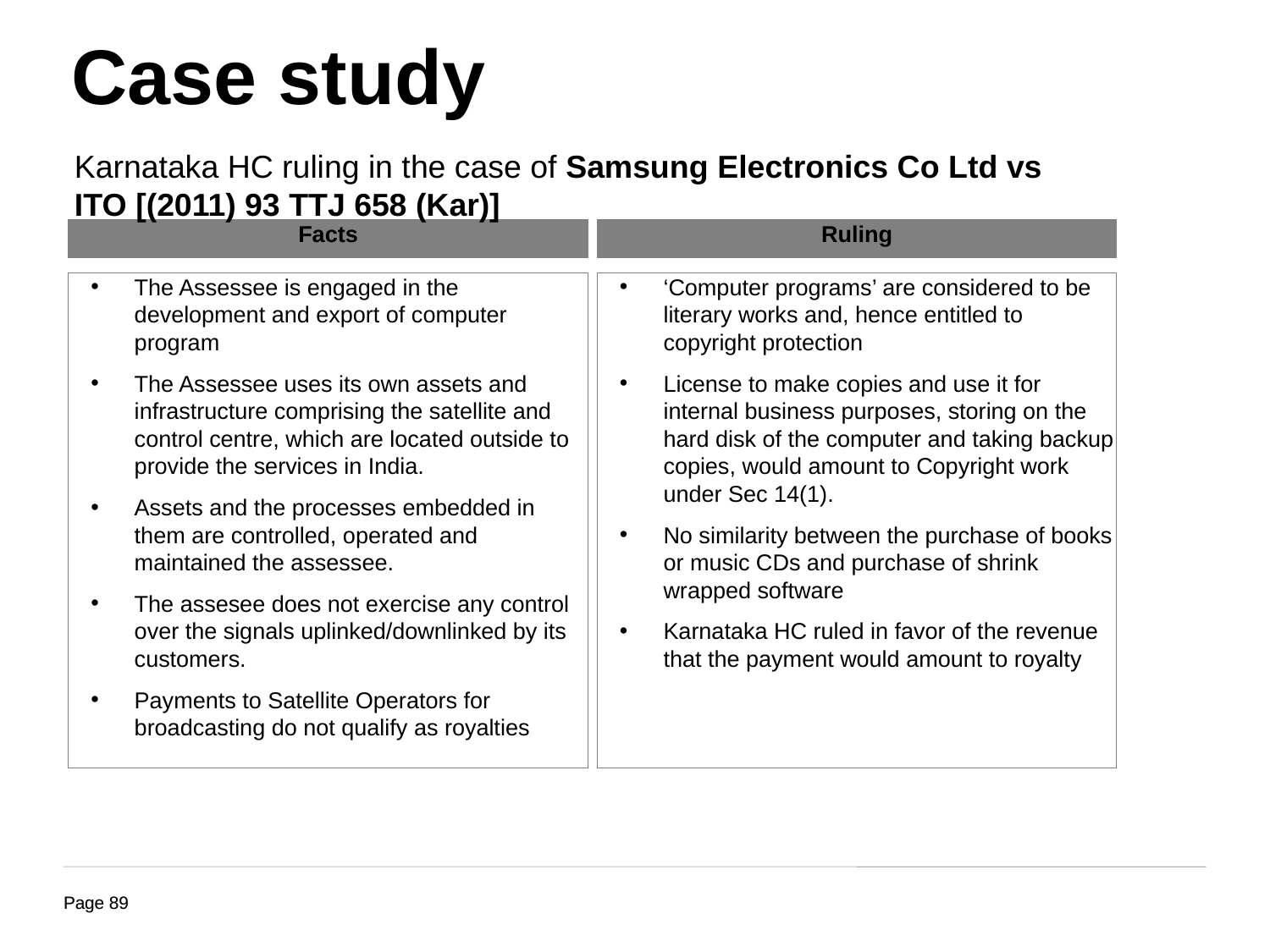

Case study
Karnataka HC ruling in the case of Samsung Electronics Co Ltd vs ITO [(2011) 93 TTJ 658 (Kar)]
Facts
Ruling
The Assessee is engaged in the development and export of computer program
The Assessee uses its own assets and infrastructure comprising the satellite and control centre, which are located outside to provide the services in India.
Assets and the processes embedded in them are controlled, operated and maintained the assessee.
The assesee does not exercise any control over the signals uplinked/downlinked by its customers.
Payments to Satellite Operators for broadcasting do not qualify as royalties
‘Computer programs’ are considered to be literary works and, hence entitled to copyright protection
License to make copies and use it for internal business purposes, storing on the hard disk of the computer and taking backup copies, would amount to Copyright work under Sec 14(1).
No similarity between the purchase of books or music CDs and purchase of shrink wrapped software
Karnataka HC ruled in favor of the revenue that the payment would amount to royalty